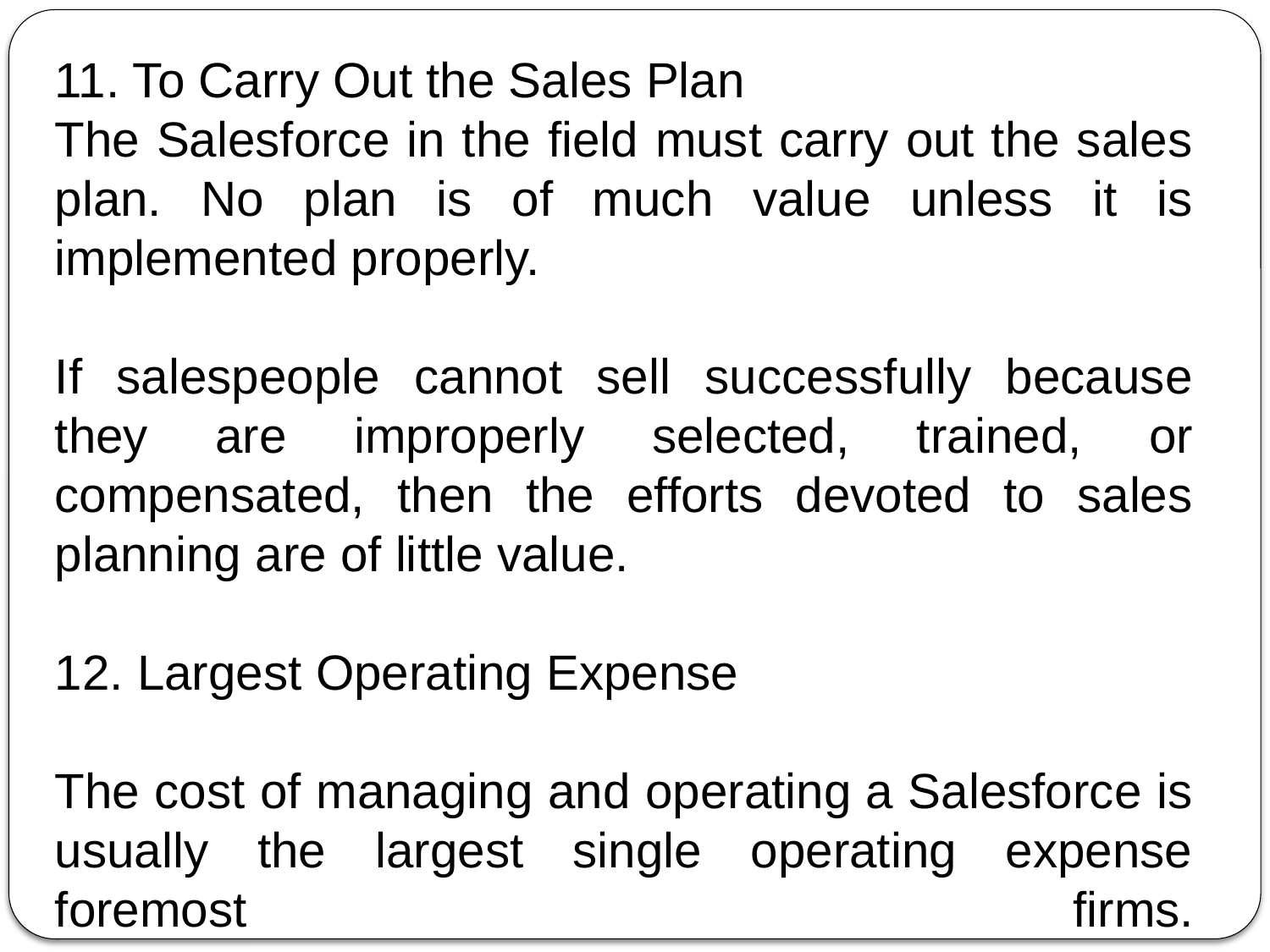

11. To Carry Out the Sales Plan
The Salesforce in the field must carry out the sales plan. No plan is of much value unless it is implemented properly.

If salespeople cannot sell successfully because they are improperly selected, trained, or compensated, then the efforts devoted to sales planning are of little value.

12. Largest Operating Expense

The cost of managing and operating a Salesforce is usually the largest single operating expense foremost firms.